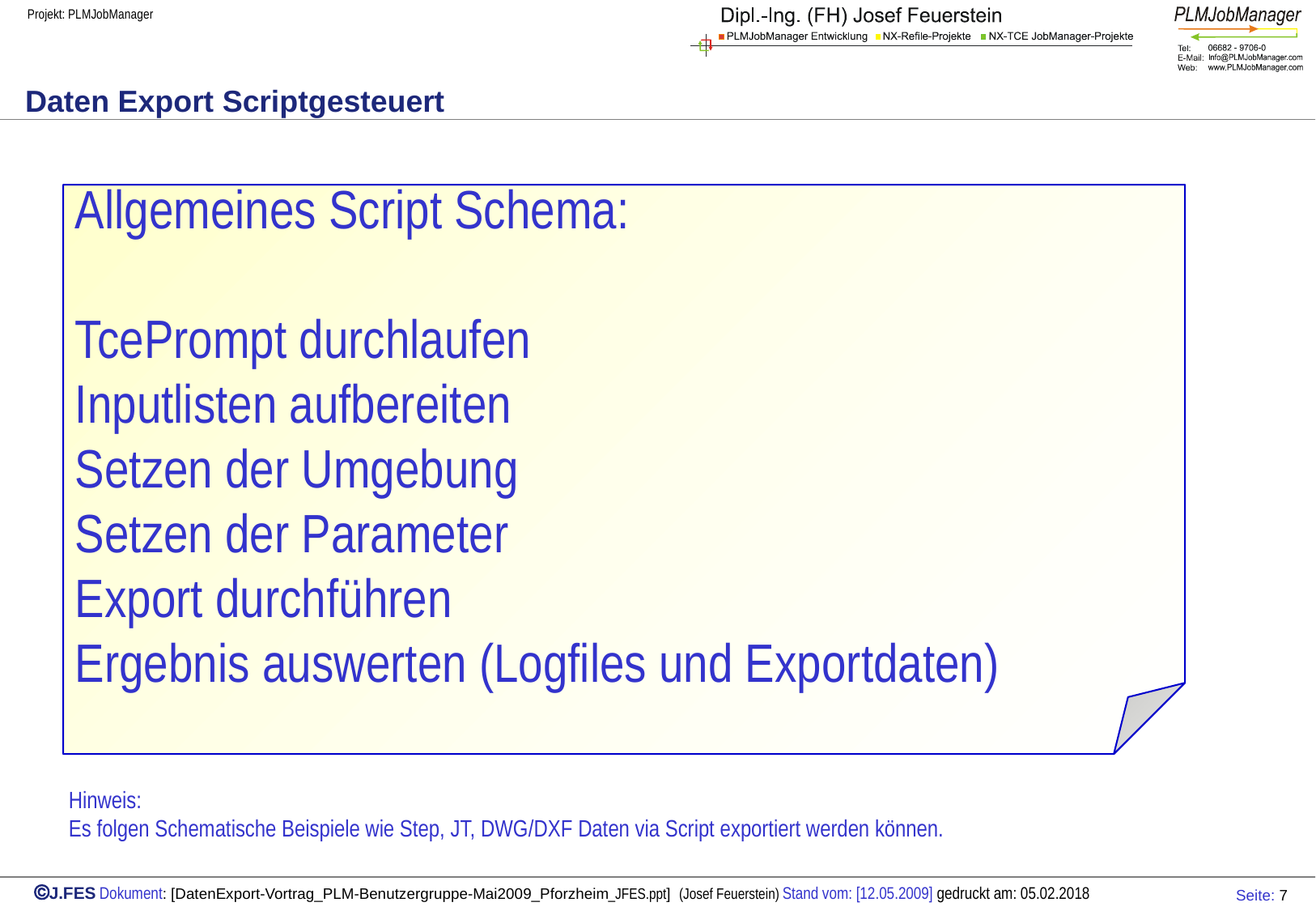

# Daten Export Scriptgesteuert
Allgemeines Script Schema:

TcePrompt durchlaufen
Inputlisten aufbereiten
Setzen der Umgebung
Setzen der Parameter
Export durchführen
Ergebnis auswerten (Logfiles und Exportdaten)

Hinweis:
Es folgen Schematische Beispiele wie Step, JT, DWG/DXF Daten via Script exportiert werden können.